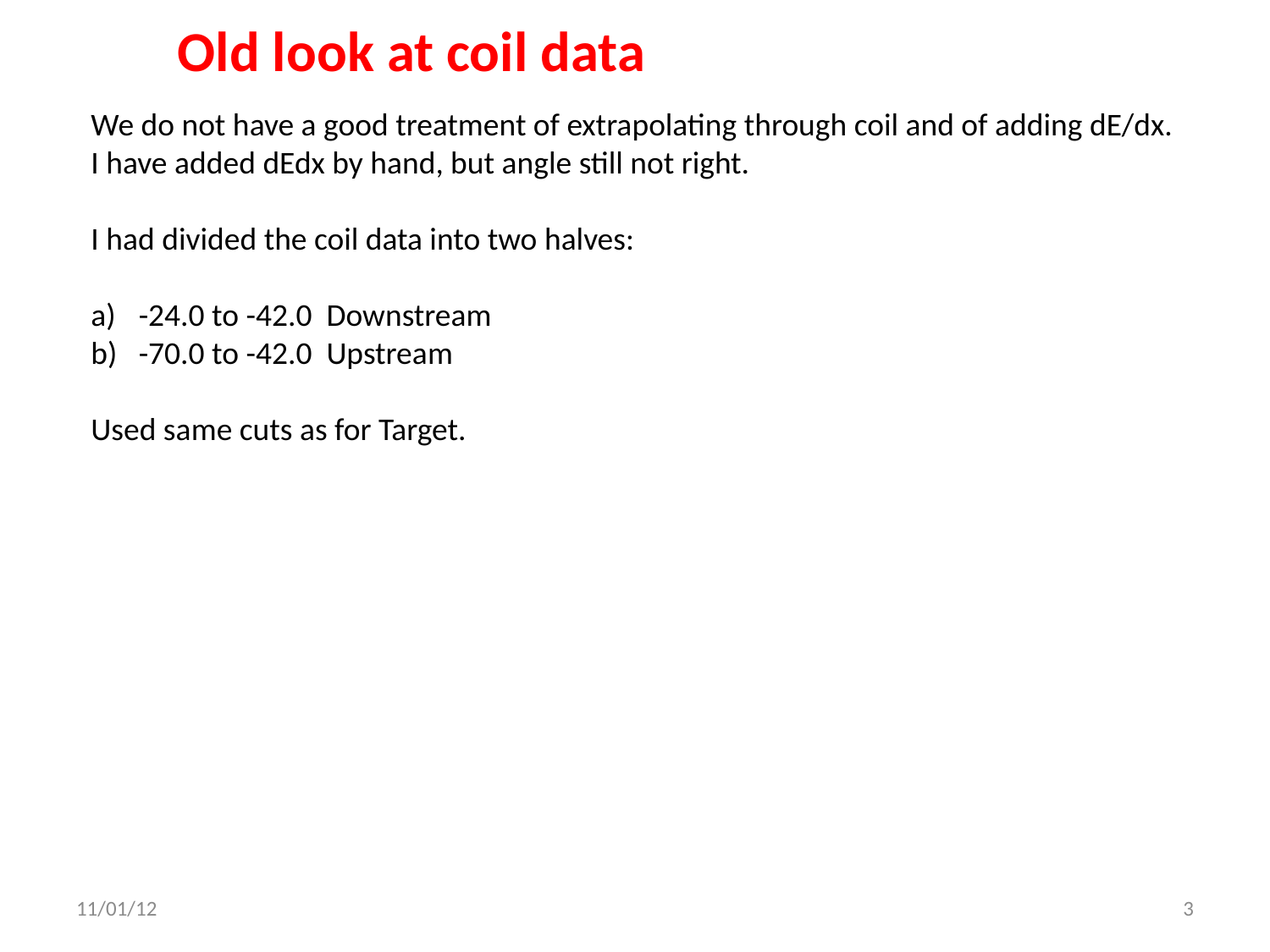

# Old look at coil data
We do not have a good treatment of extrapolating through coil and of adding dE/dx.
I have added dEdx by hand, but angle still not right.

I had divided the coil data into two halves:

-24.0 to -42.0  Downstream
-70.0 to -42.0  Upstream

Used same cuts as for Target.

11/01/12
3